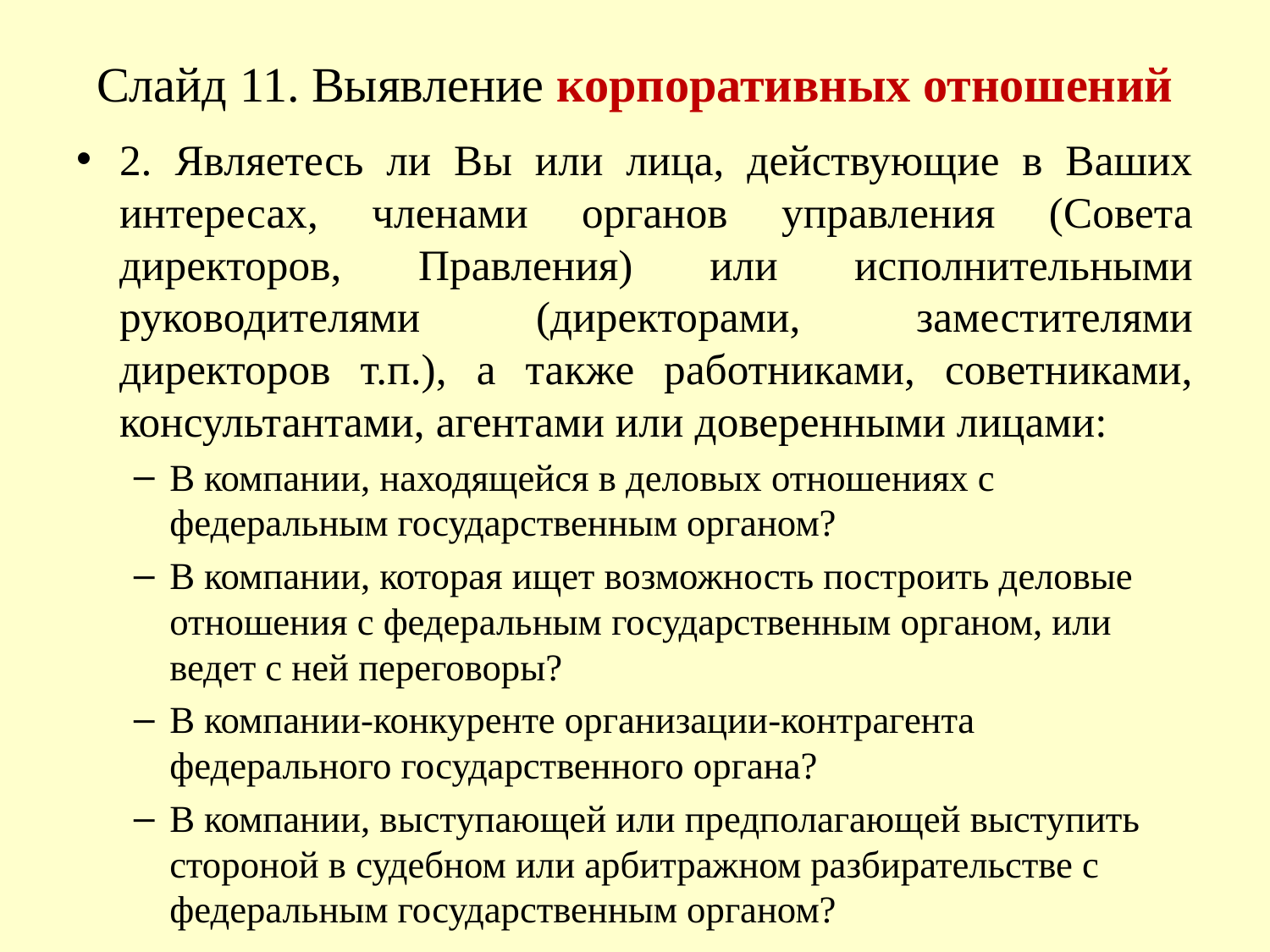

# Слайд 11. Выявление корпоративных отношений
2. Являетесь ли Вы или лица, действующие в Ваших интересах, членами органов управления (Совета директоров, Правления) или исполнительными руководителями (директорами, заместителями директоров т.п.), а также работниками, советниками, консультантами, агентами или доверенными лицами:
В компании, находящейся в деловых отношениях с федеральным государственным органом?
В компании, которая ищет возможность построить деловые отношения с федеральным государственным органом, или ведет с ней переговоры?
В компании-конкуренте организации-контрагента федерального государственного органа?
В компании, выступающей или предполагающей выступить стороной в судебном или арбитражном разбирательстве с федеральным государственным органом?